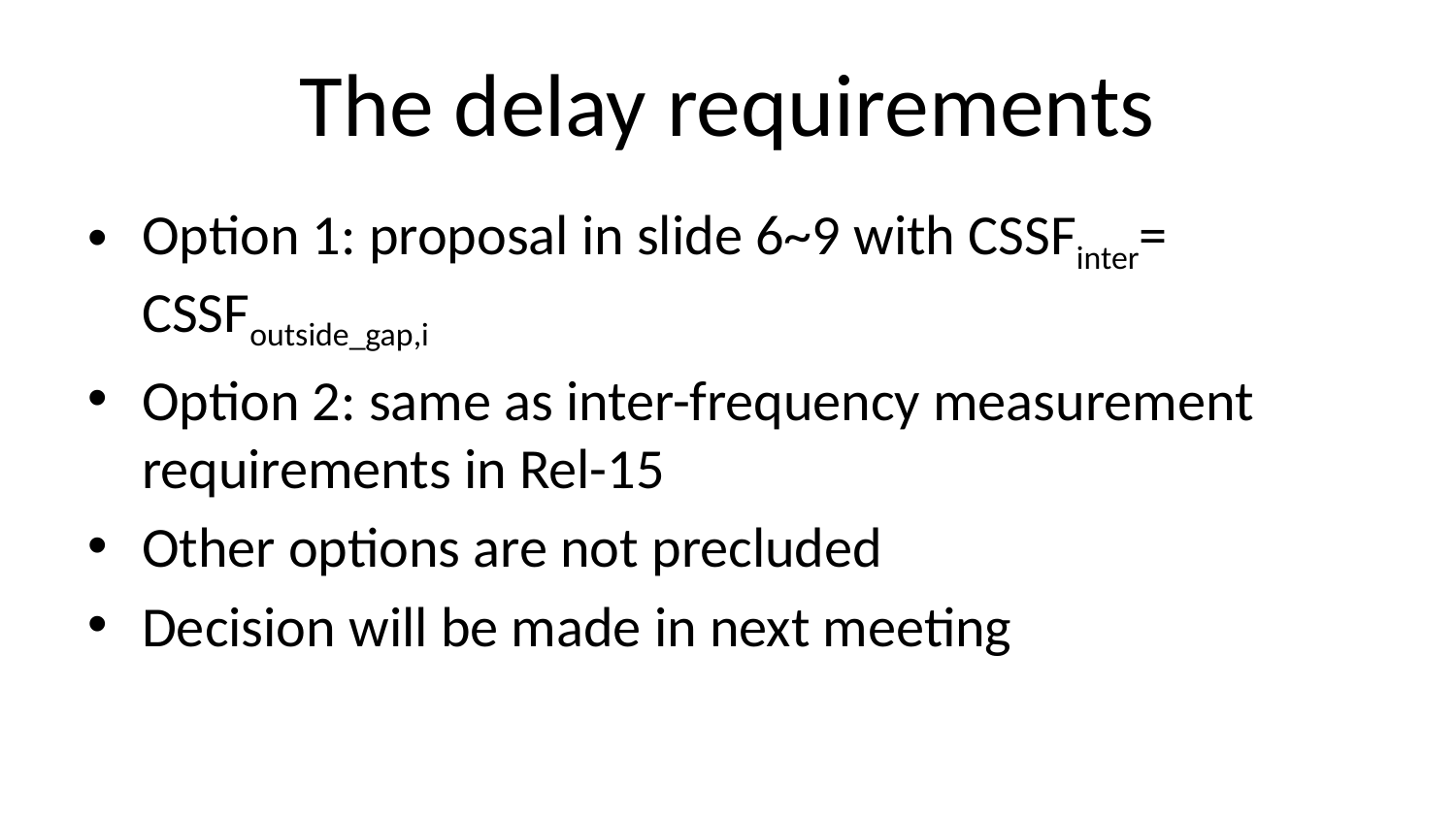

# The delay requirements
Option 1: proposal in slide 6~9 with CSSFinter= CSSFoutside_gap,i
Option 2: same as inter-frequency measurement requirements in Rel-15
Other options are not precluded
Decision will be made in next meeting